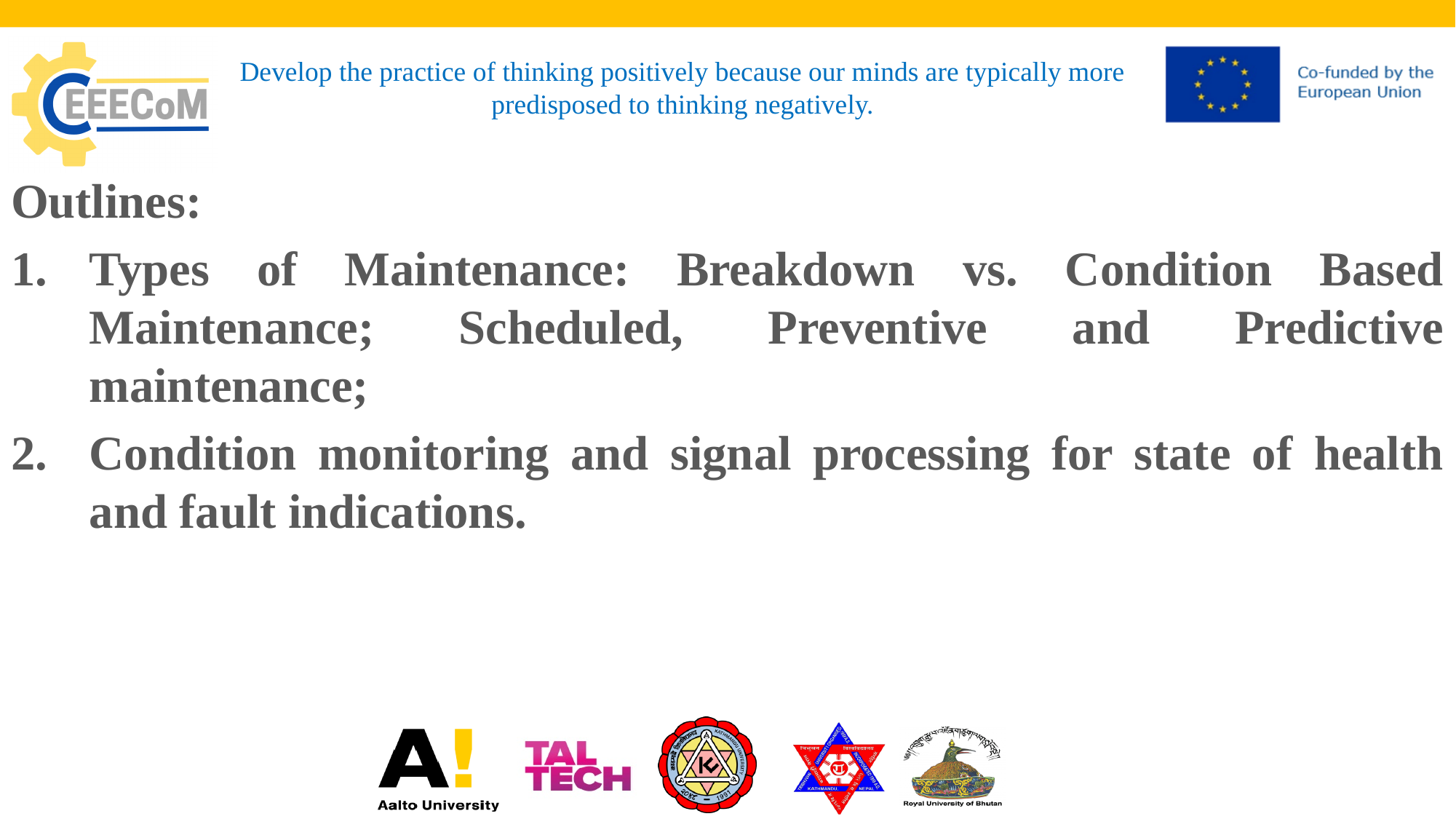

# Develop the practice of thinking positively because our minds are typically more predisposed to thinking negatively.
Outlines:
Types of Maintenance: Breakdown vs. Condition Based Maintenance; Scheduled, Preventive and Predictive maintenance;
Condition monitoring and signal processing for state of health and fault indications.